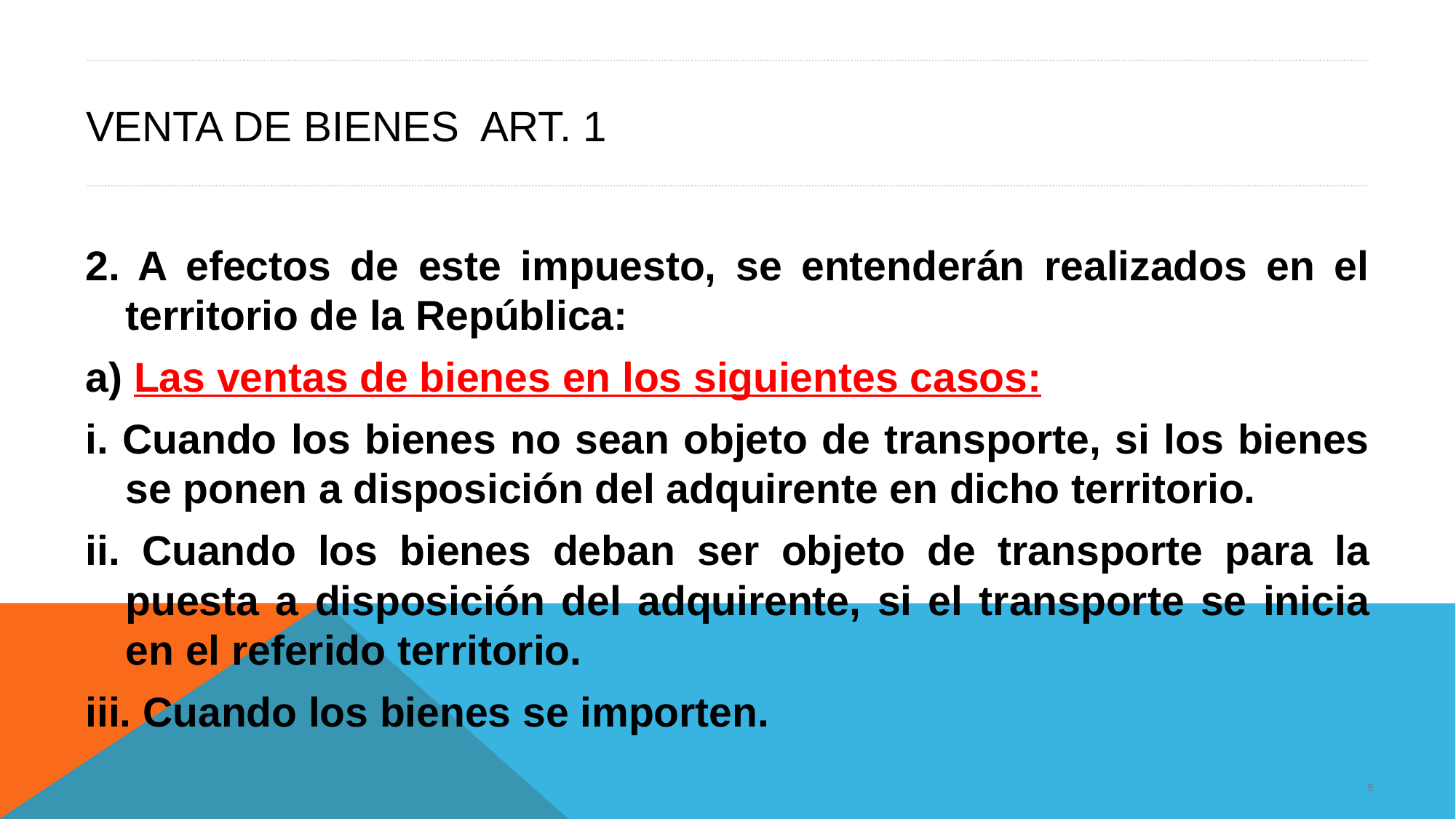

# VENTA DE BIENES  art. 1
2. A efectos de este impuesto, se entenderán realizados en el territorio de la República:
a) Las ventas de bienes en los siguientes casos:
i. Cuando los bienes no sean objeto de transporte, si los bienes se ponen a disposición del adquirente en dicho territorio.
ii. Cuando los bienes deban ser objeto de transporte para la puesta a disposición del adquirente, si el transporte se inicia en el referido territorio.
iii. Cuando los bienes se importen.